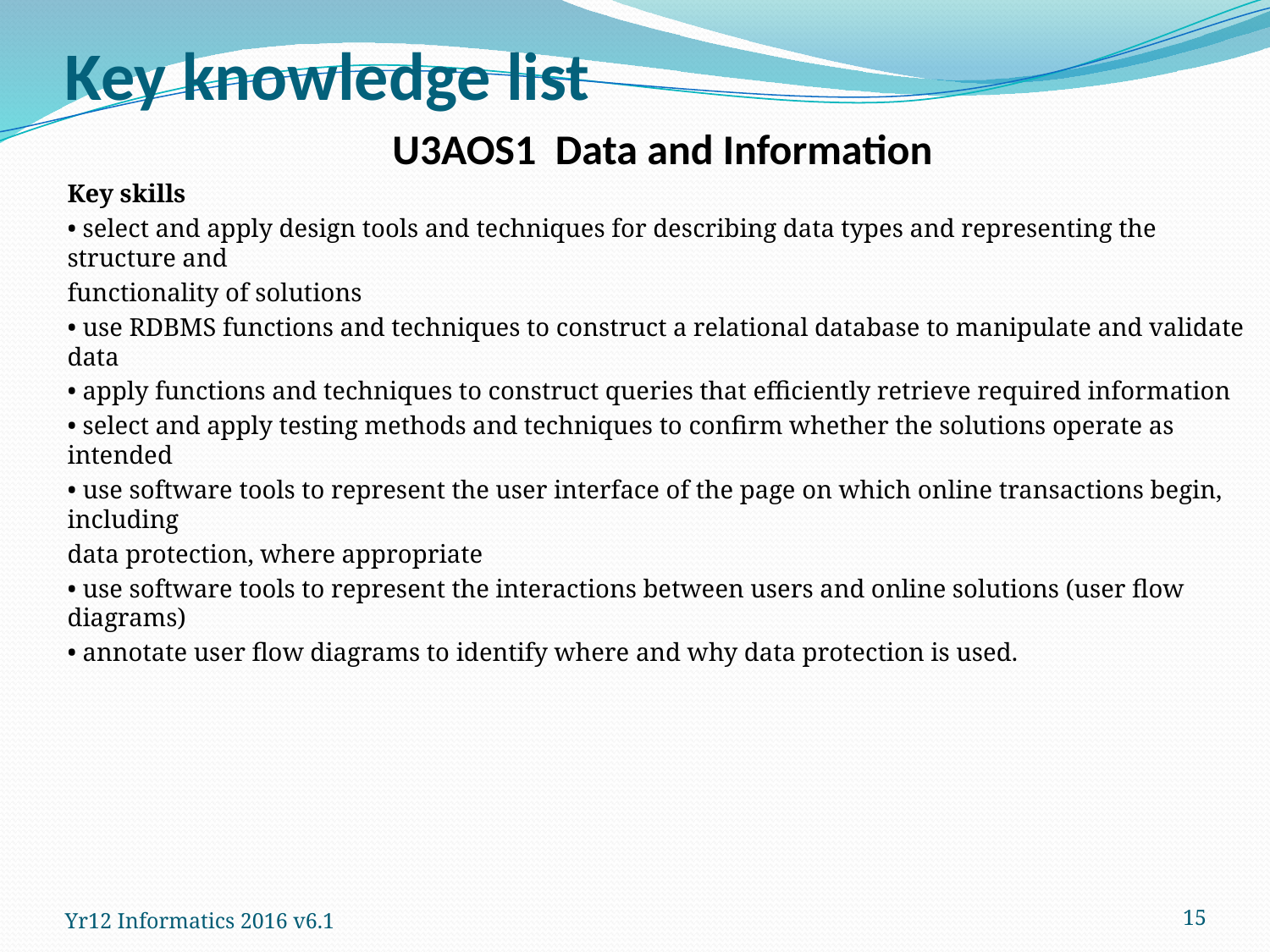

# Key knowledge list
U3AOS1  Data and Information
Key skills
• select and apply design tools and techniques for describing data types and representing the structure and
functionality of solutions
• use RDBMS functions and techniques to construct a relational database to manipulate and validate data
• apply functions and techniques to construct queries that efficiently retrieve required information
• select and apply testing methods and techniques to confirm whether the solutions operate as intended
• use software tools to represent the user interface of the page on which online transactions begin, including
data protection, where appropriate
• use software tools to represent the interactions between users and online solutions (user flow diagrams)
• annotate user flow diagrams to identify where and why data protection is used.
15
Yr12 Informatics 2016 v6.1